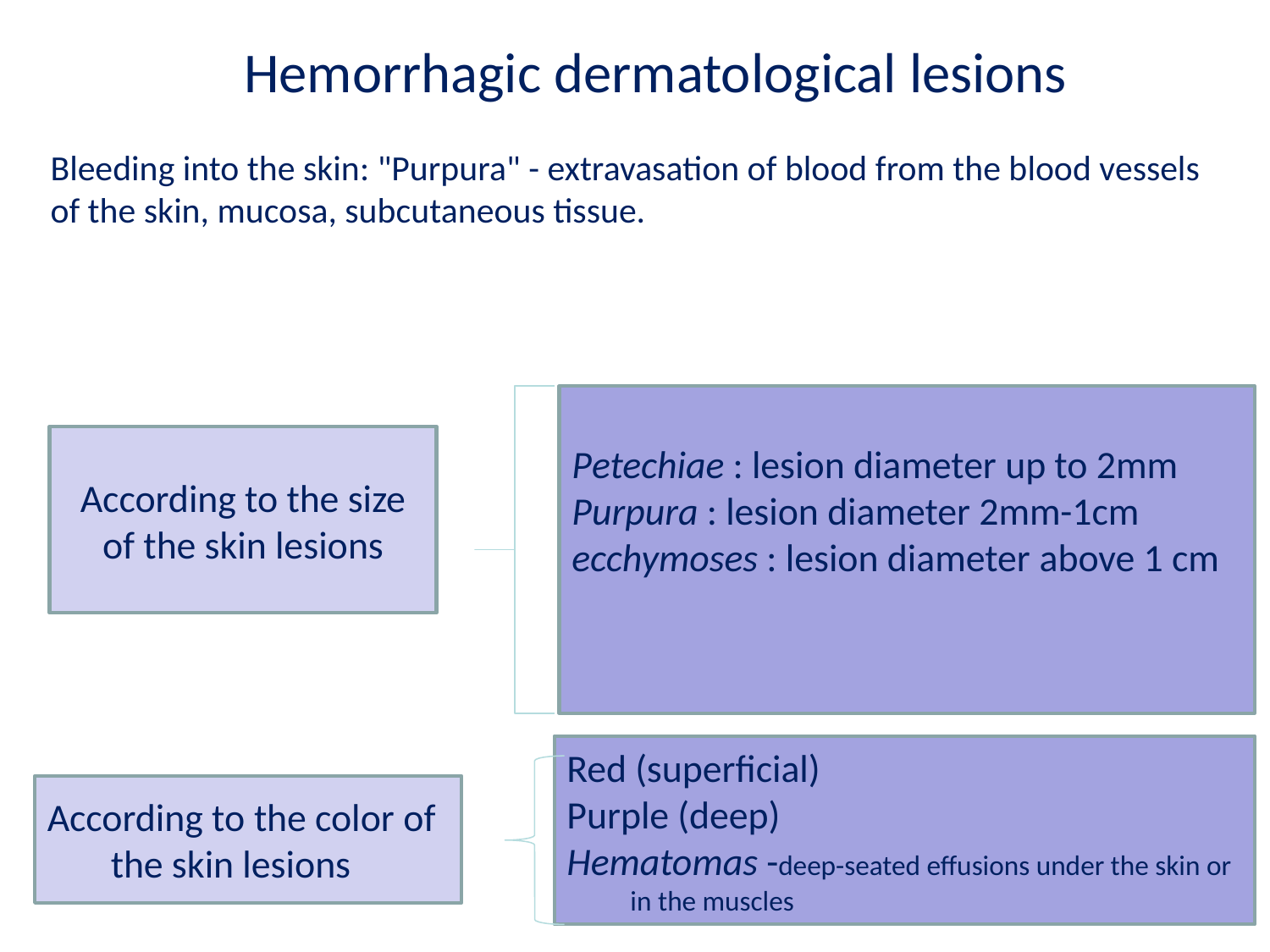

Hemorrhagic dermatological lesions
Bleeding into the skin: "Purpura" - extravasation of blood from the blood vessels of the skin, mucosa, subcutaneous tissue.

Petechiae : lesion diameter up to 2mm
Purpura : lesion diameter 2mm-1cm
ecchymoses : lesion diameter above 1 cm

According to the size of the skin lesions

Red (superficial)
Purple (deep)
Hematomas -deep-seated effusions under the skin or in the muscles

According to the color of the skin lesions